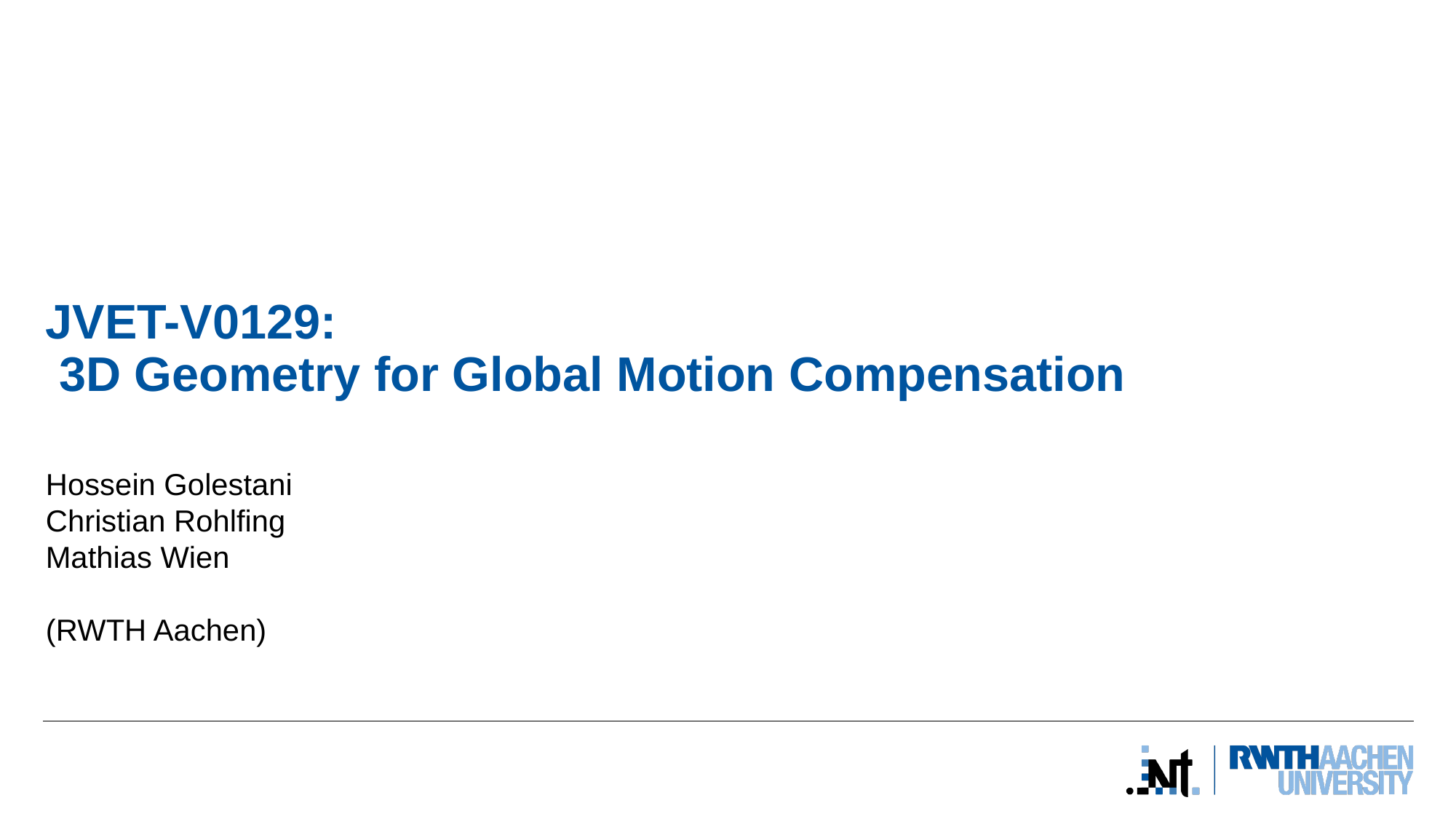

# JVET-V0129: 3D Geometry for Global Motion Compensation

Hossein Golestani
Christian Rohlfing
Mathias Wien

(RWTH Aachen)